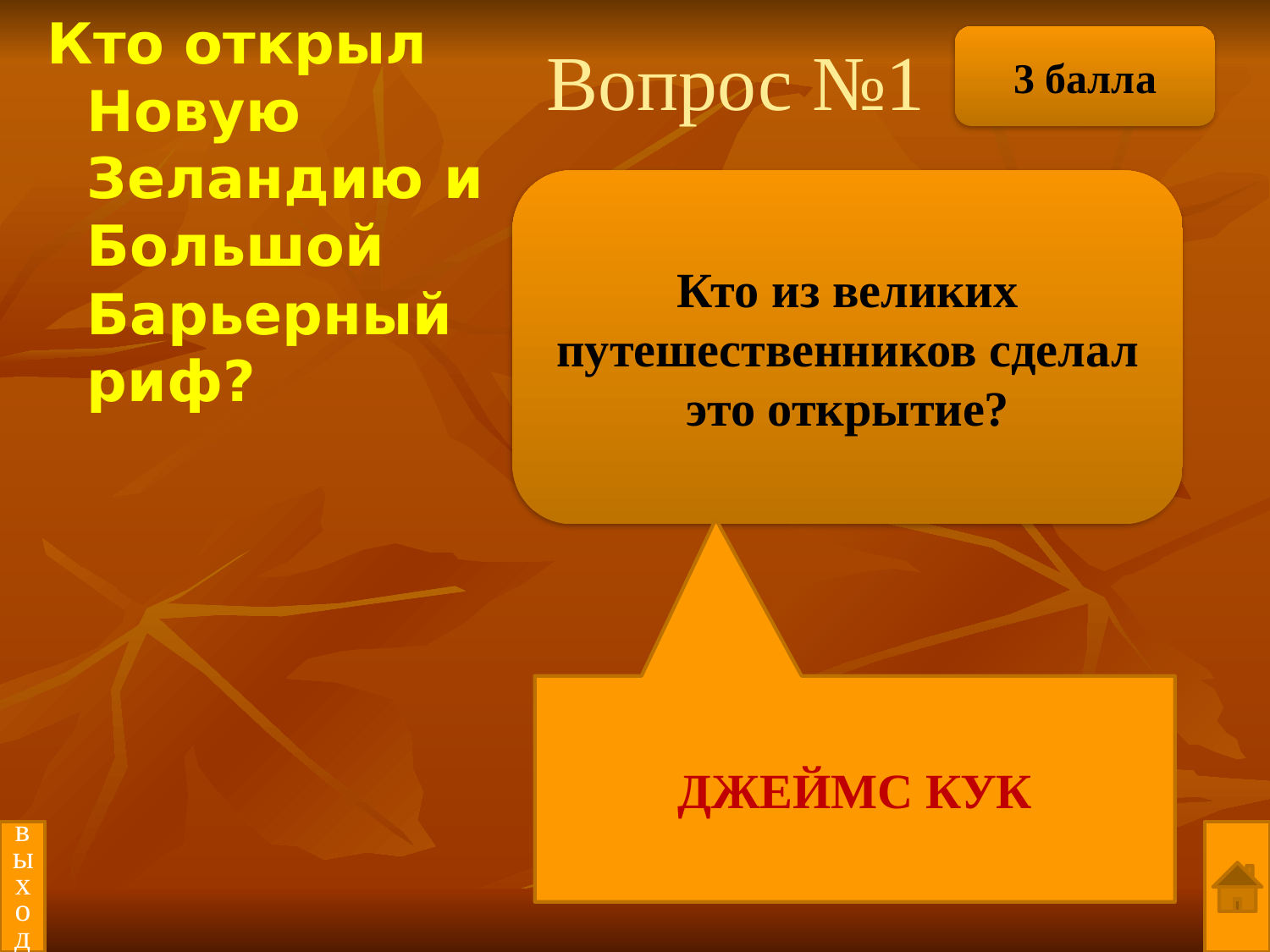

# Вопрос №1
Кто открыл Новую Зеландию и Большой Барьерный риф?
3 балла
Кто из великих путешественников сделал это открытие?
ДЖЕЙМС КУК
выход